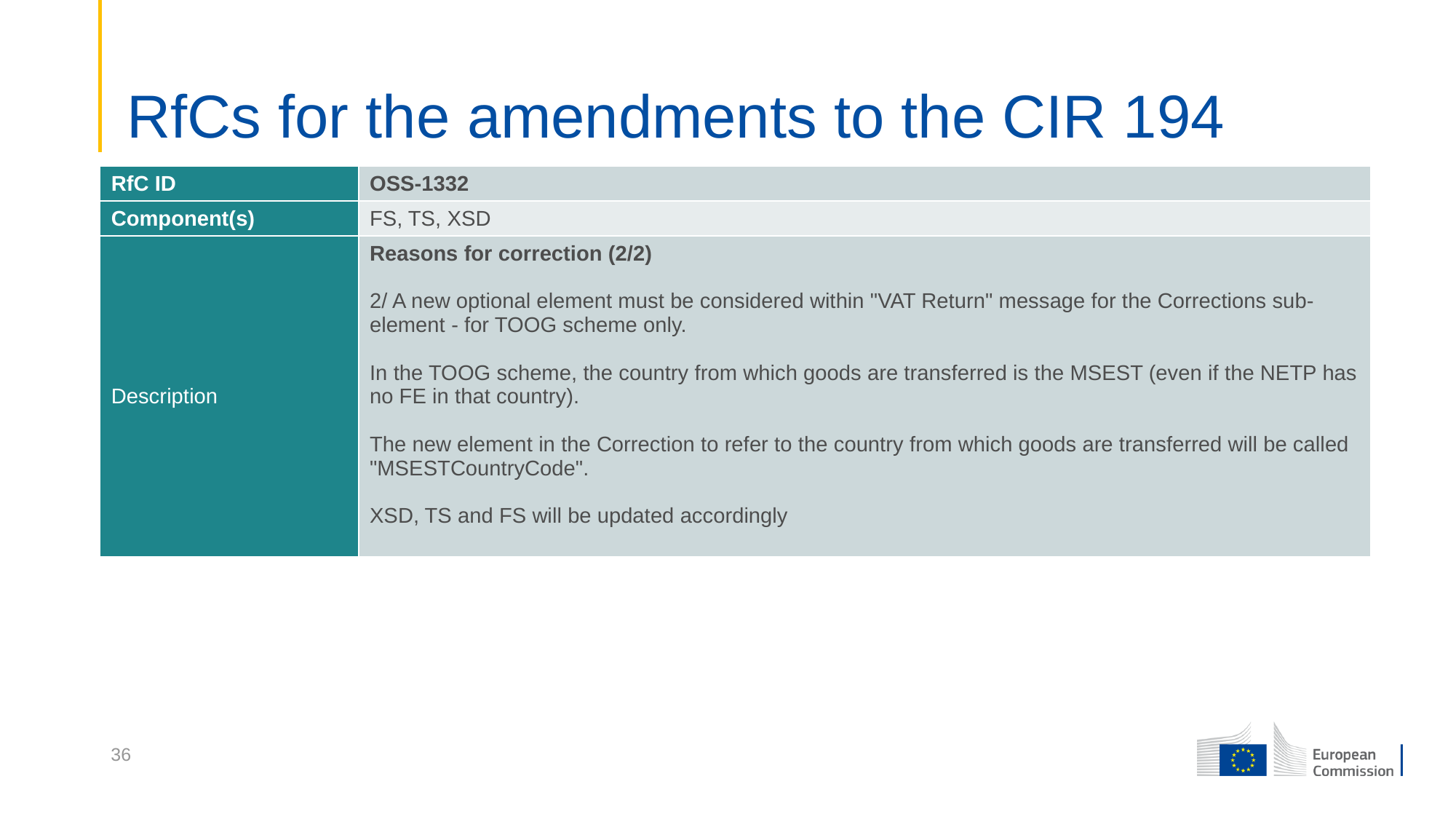

# RfCs for the amendments to the CIR 194
| RfC ID | OSS-1332 |
| --- | --- |
| Component(s) | FS, TS, XSD |
| Description | Reasons for correction (2/2) 2/ A new optional element must be considered within "VAT Return" message for the Corrections sub-element - for TOOG scheme only. In the TOOG scheme, the country from which goods are transferred is the MSEST (even if the NETP has no FE in that country). The new element in the Correction to refer to the country from which goods are transferred will be called "MSESTCountryCode". XSD, TS and FS will be updated accordingly |
36